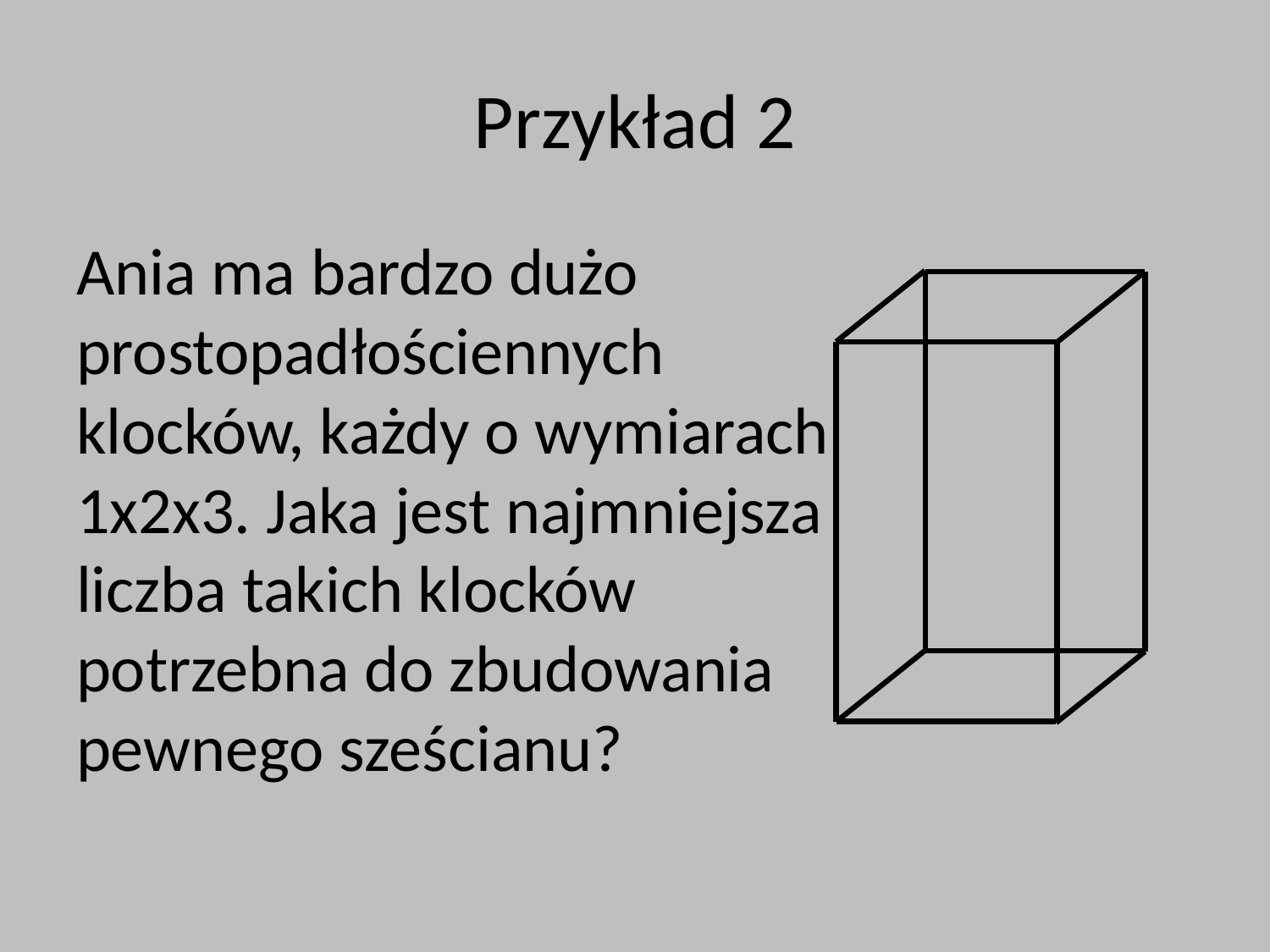

# Przykład 2
Ania ma bardzo dużo prostopadłościennych klocków, każdy o wymiarach 1x2x3. Jaka jest najmniejsza liczba takich klocków potrzebna do zbudowania pewnego sześcianu?